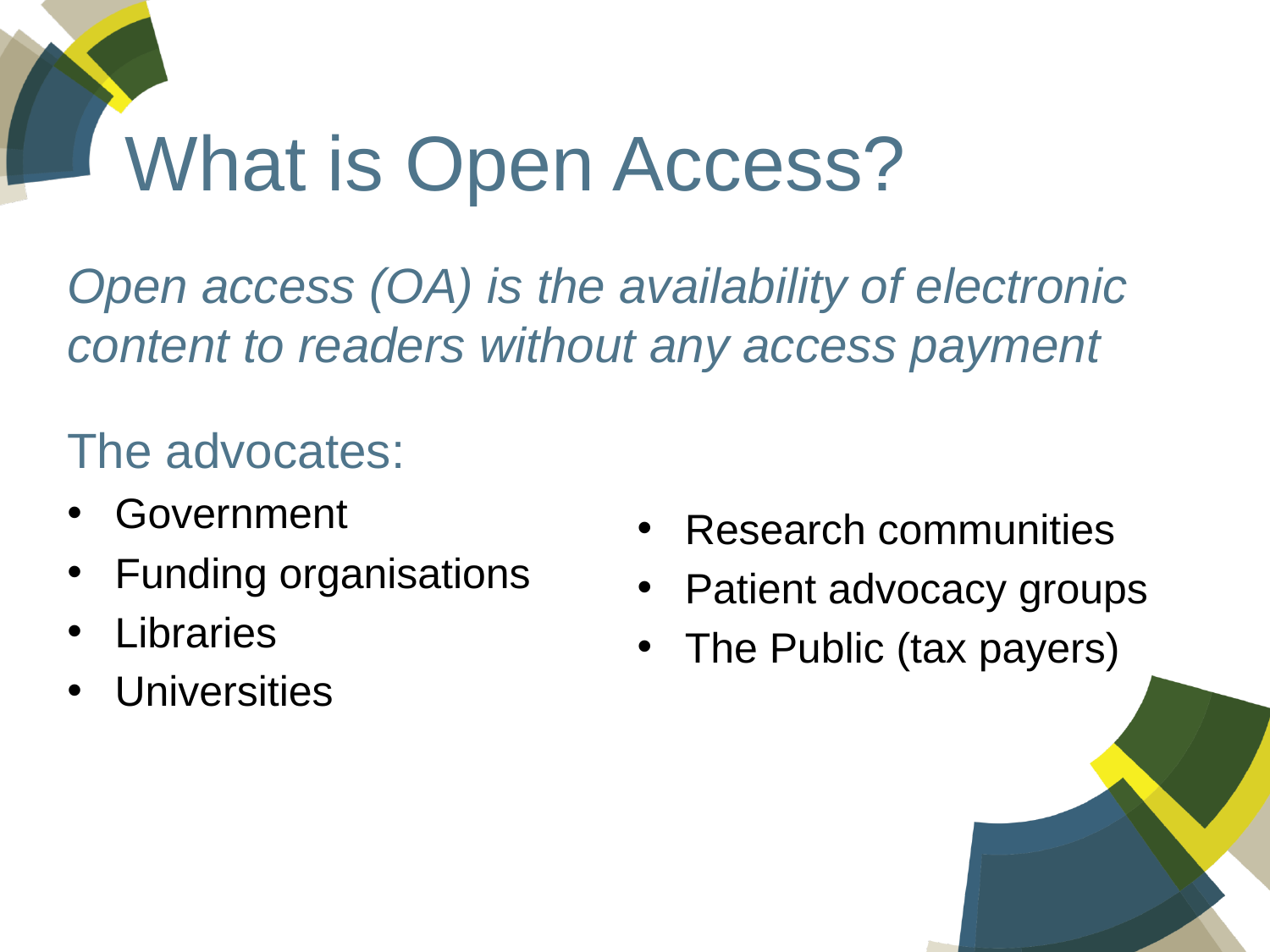

# What is Open Access?
Open access (OA) is the availability of electronic content to readers without any access payment
The advocates:
Government
Funding organisations
Libraries
Universities

Research communities
Patient advocacy groups
The Public (tax payers)